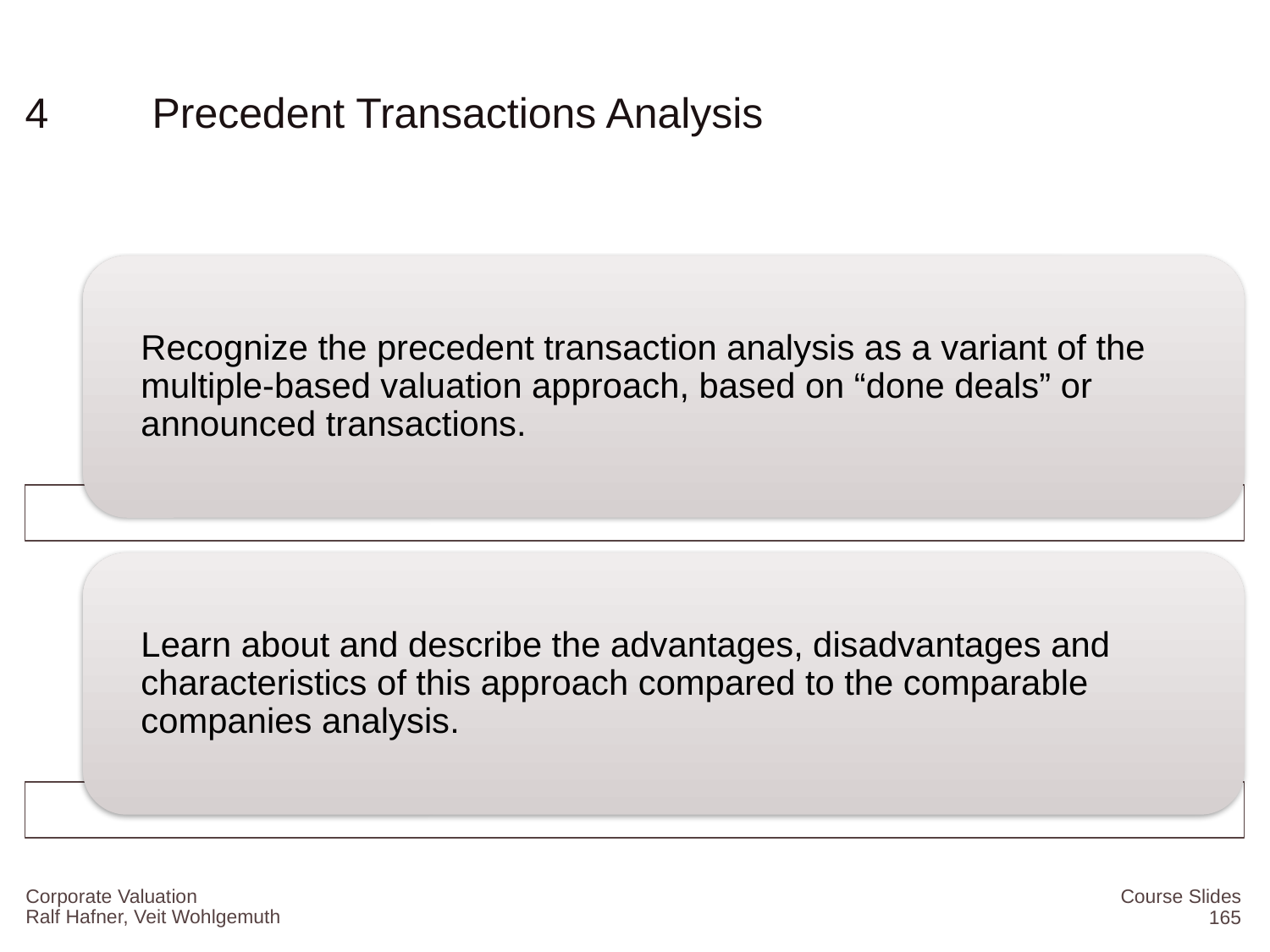

# 4	Precedent Transactions Analysis
Recognize the precedent transaction analysis as a variant of the multiple-based valuation approach, based on “done deals” or announced transactions.
Learn about and describe the advantages, disadvantages and characteristics of this approach compared to the comparable companies analysis.
Corporate Valuation
Course Slides
165